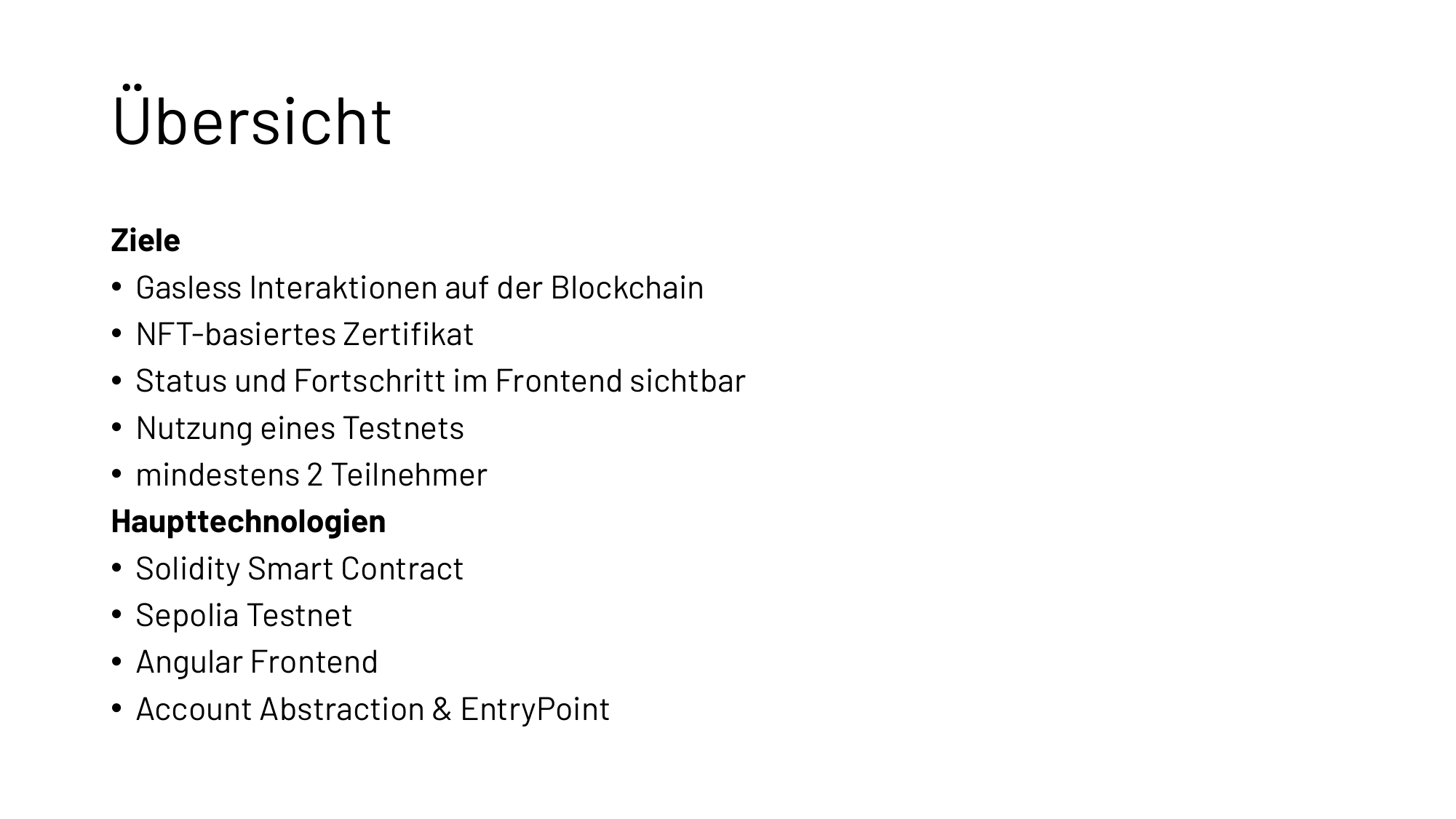

# Übersicht
Ziele
Gasless Interaktionen auf der Blockchain
NFT-basiertes Zertifikat
Status und Fortschritt im Frontend sichtbar
Nutzung eines Testnets
mindestens 2 Teilnehmer
Haupttechnologien
Solidity Smart Contract
Sepolia Testnet
Angular Frontend
Account Abstraction & EntryPoint